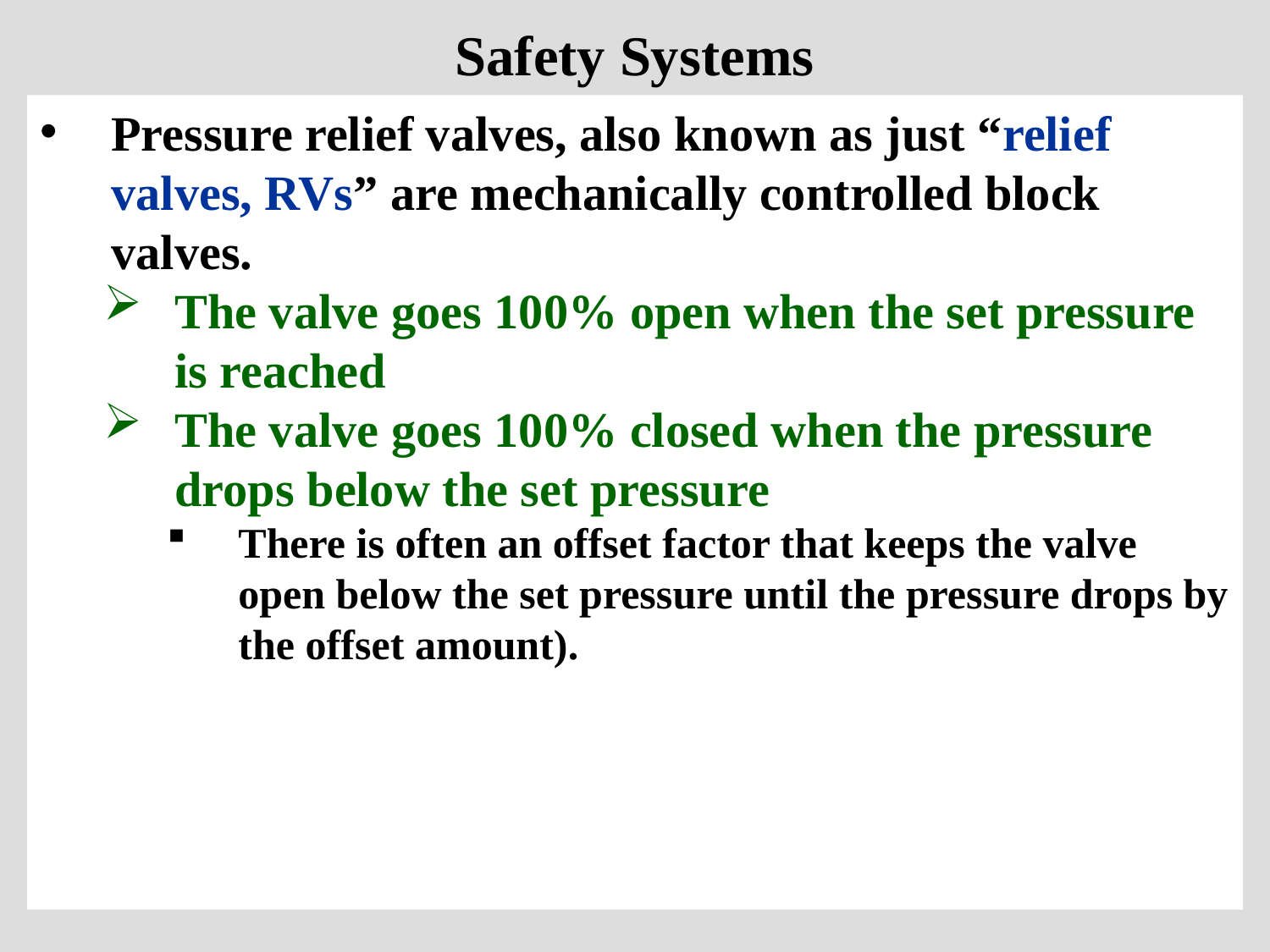

# Safety Systems
Pressure relief valves, also known as just “relief valves, RVs” are mechanically controlled block valves.
The valve goes 100% open when the set pressure is reached
The valve goes 100% closed when the pressure drops below the set pressure
There is often an offset factor that keeps the valve open below the set pressure until the pressure drops by the offset amount).